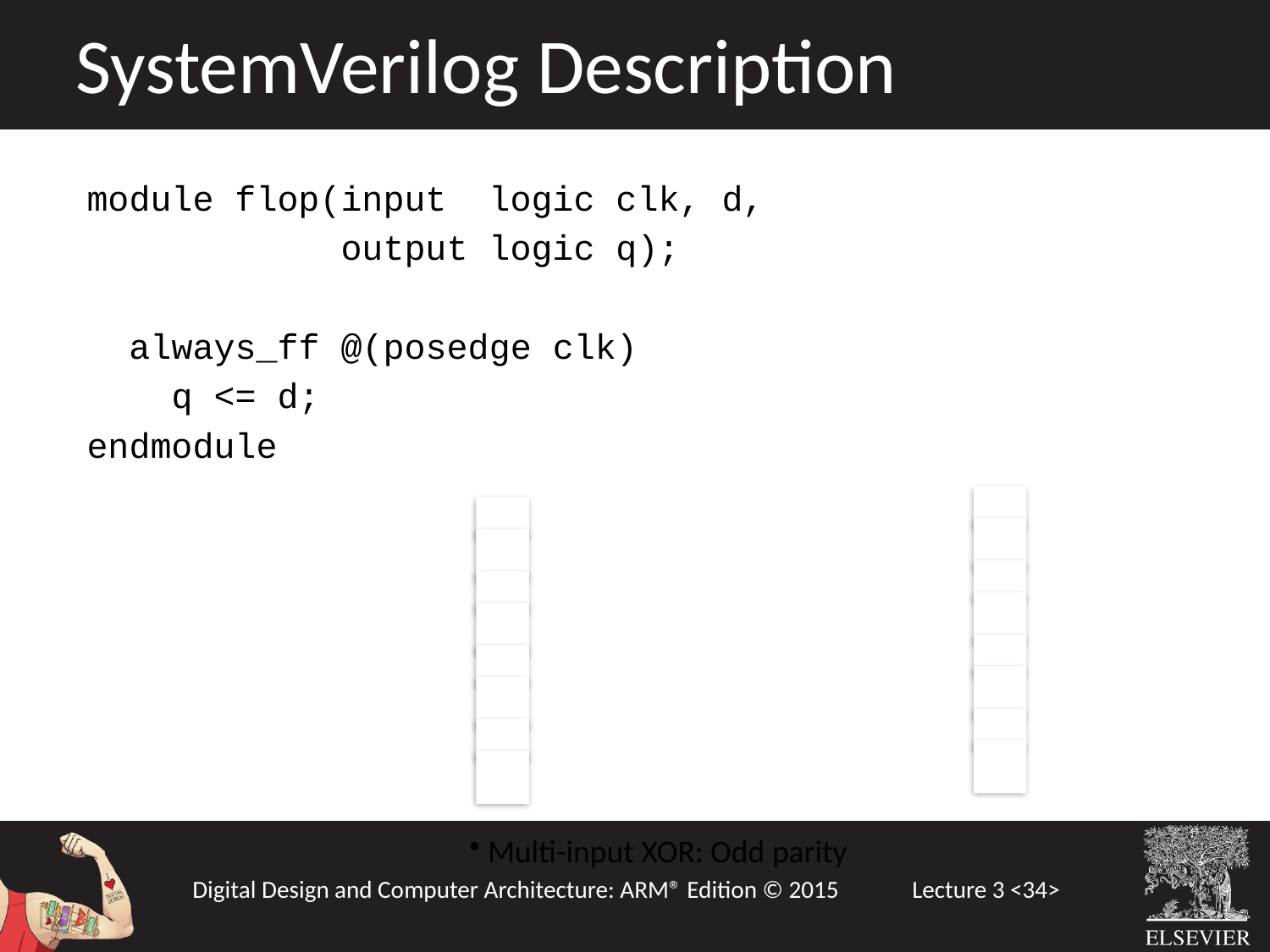

SystemVerilog Description

module flop(input  logic clk, d,
		output logic q);

  always_ff @(posedge clk)
    q <= d;
endmodule

 Multi-input XOR: Odd parity